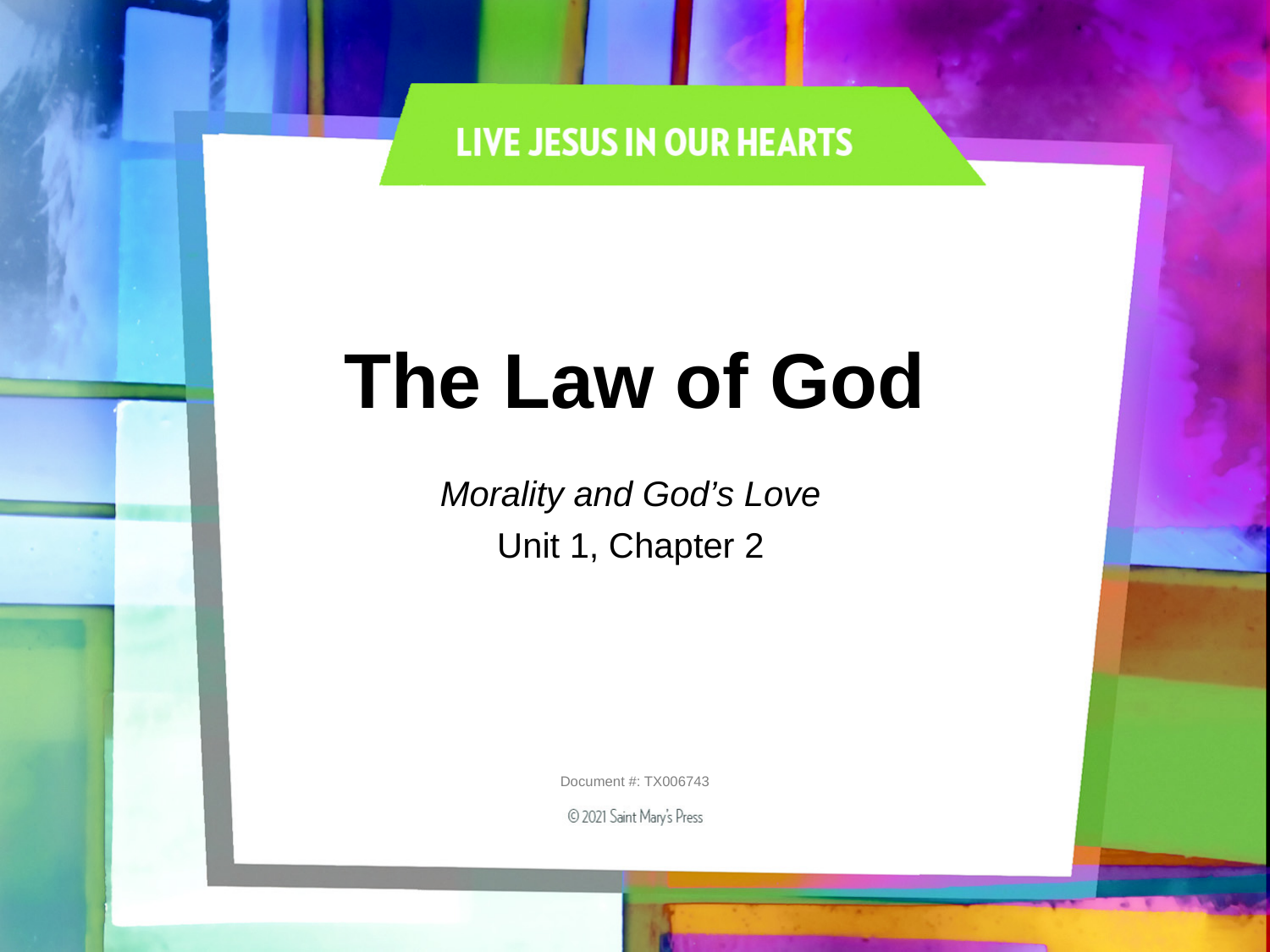

# The Law of God
Morality and God’s Love
Unit 1, Chapter 2
Document #: TX006743